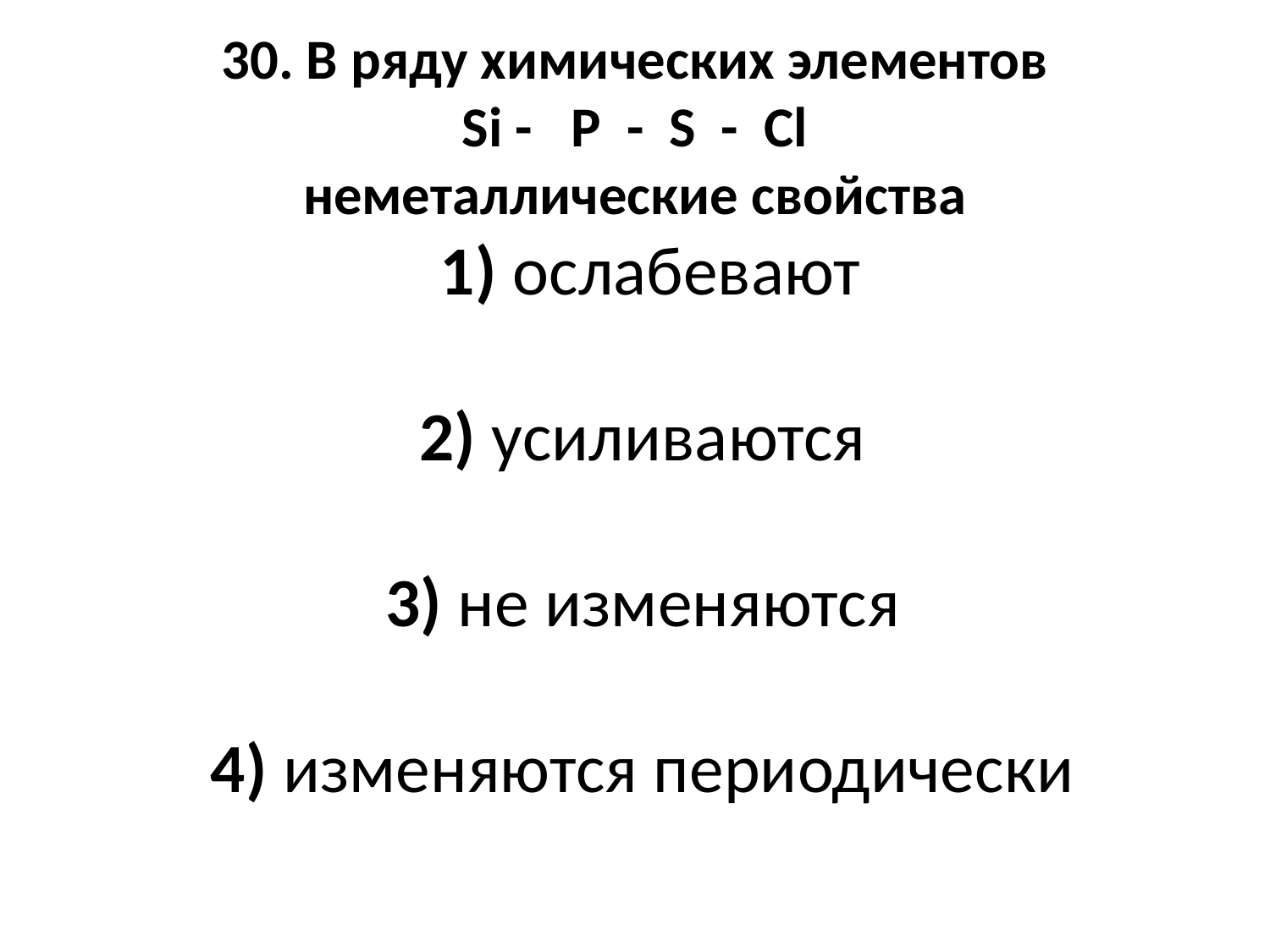

# 30. В ряду химических элементов Si -   P  -  S  -  Cl неметаллические свойства   1) ослабевают     2) усиливаются     3) не изменяются     4) изменяются периодически